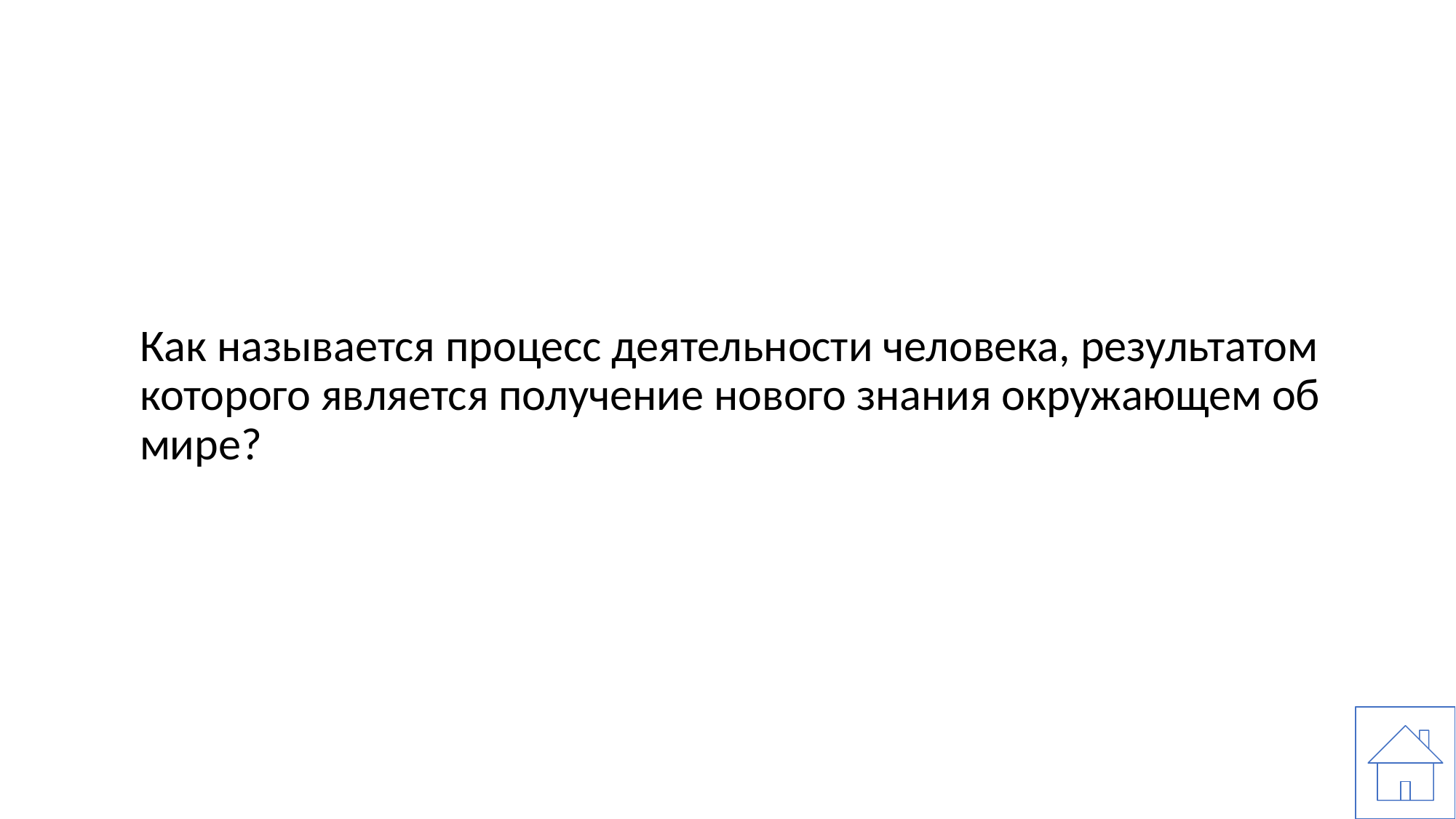

# Как называется процесс деятельности человека, результатом которого является получение нового знания окружающем об мире?